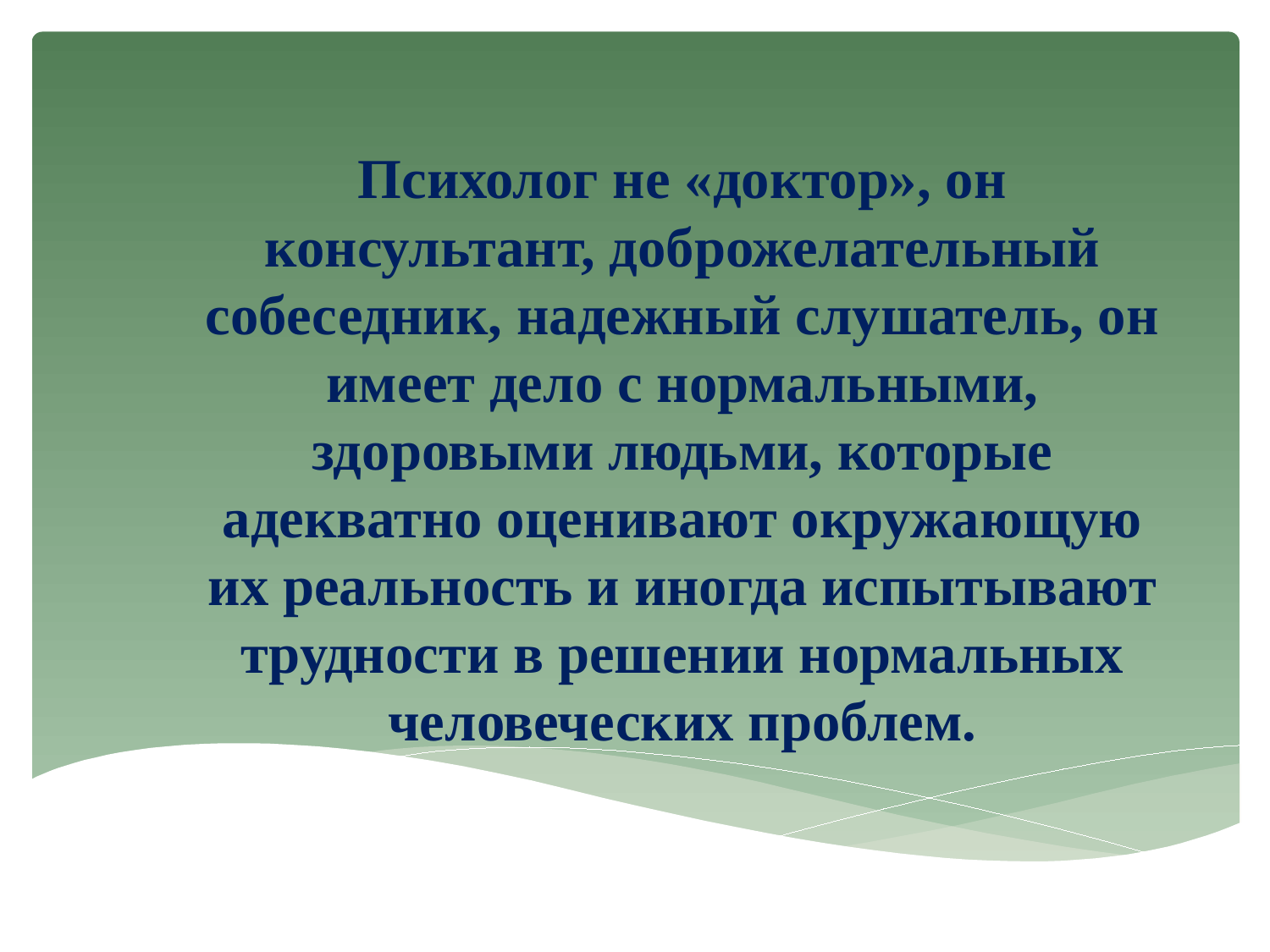

Психолог не «доктор», он консультант, доброжелательный собеседник, надежный слушатель, он имеет дело с нормальными, здоровыми людьми, которые адекватно оценивают окружающую их реальность и иногда испытывают трудности в решении нормальных человеческих проблем.

#